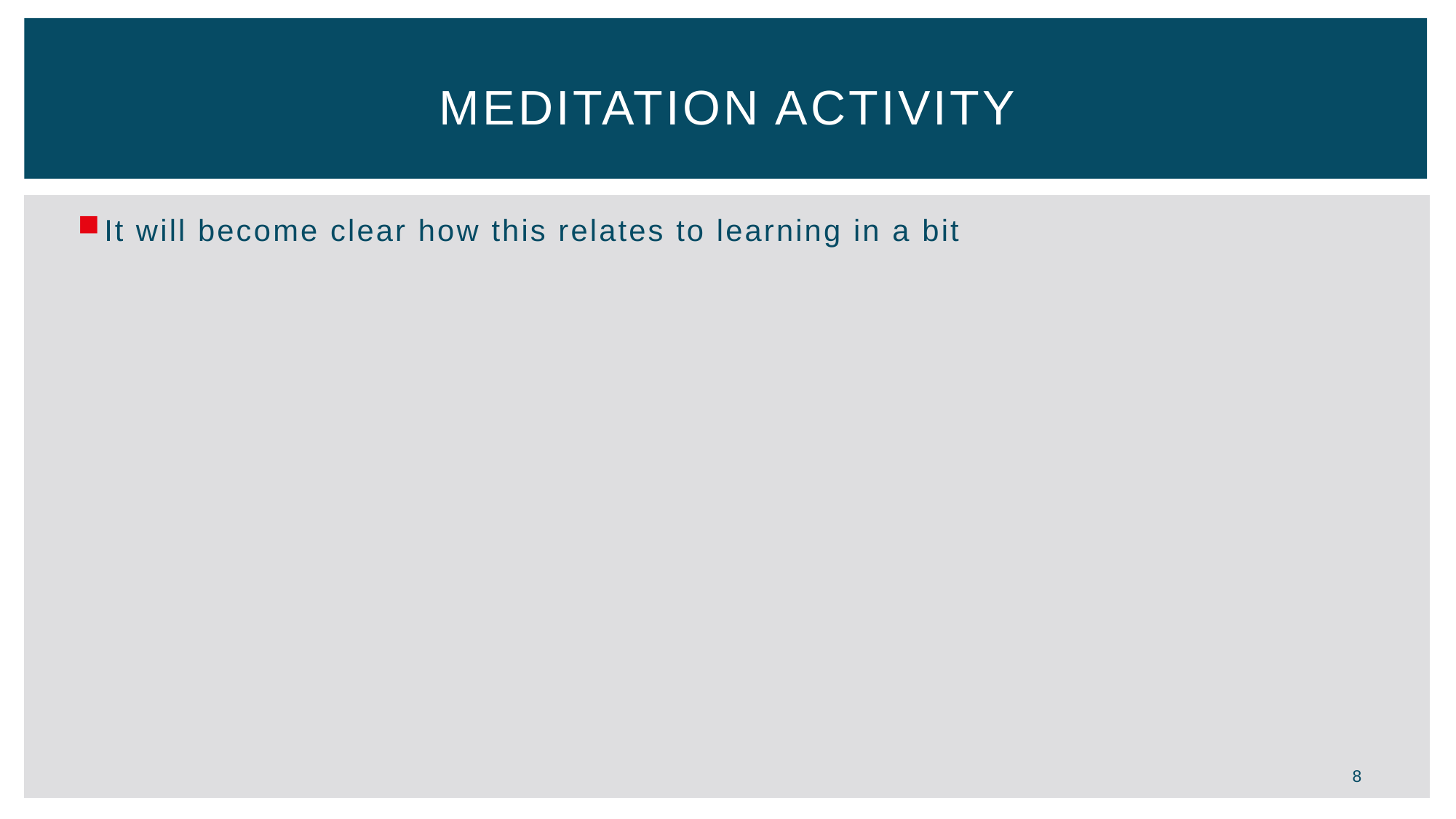

# Meditation activity
It will become clear how this relates to learning in a bit

8